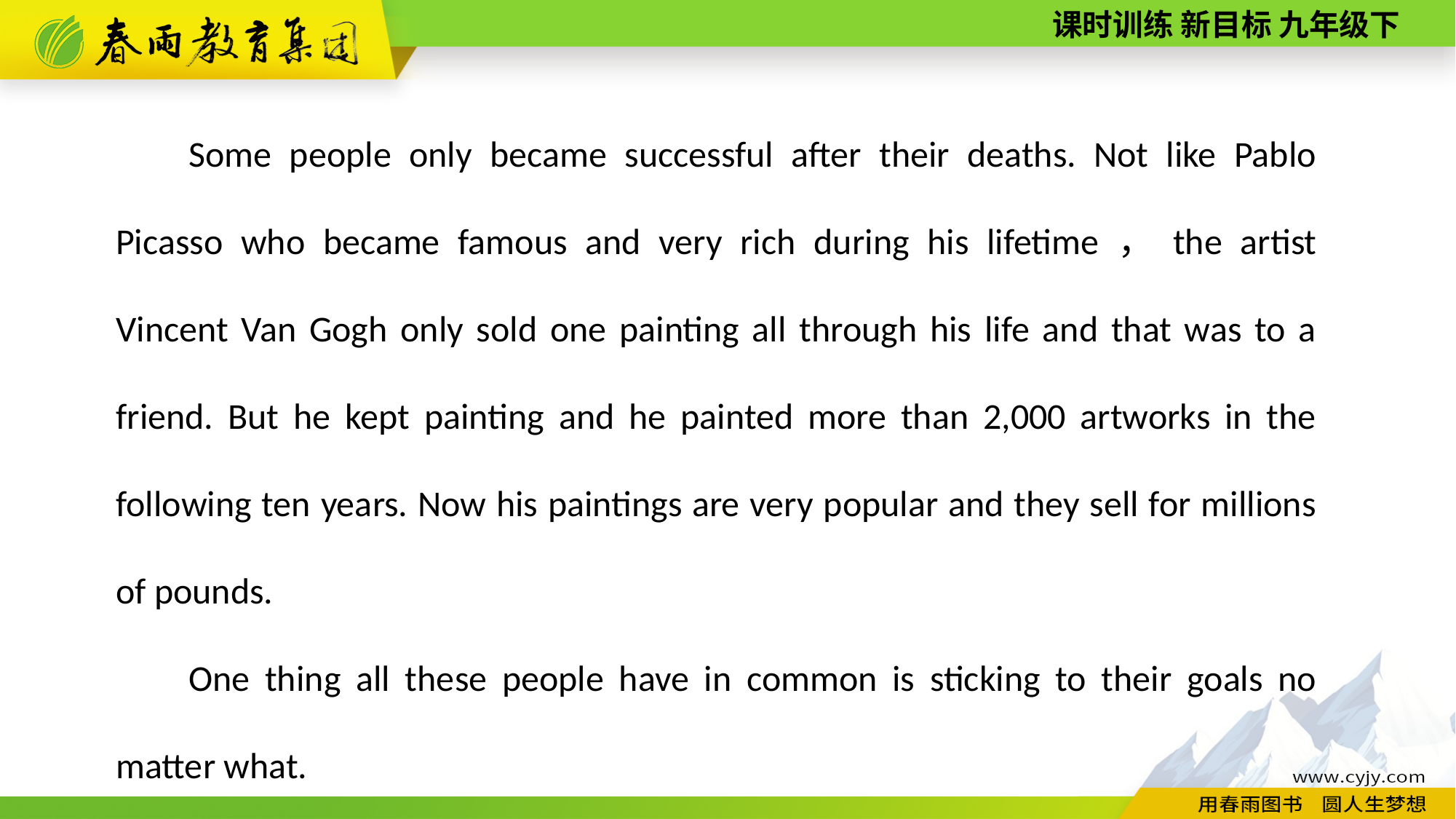

Some people only became successful after their deaths. Not like Pablo Picasso who became famous and very rich during his lifetime，the artist Vincent Van Gogh only sold one painting all through his life and that was to a friend. But he kept painting and he painted more than 2,000 artworks in the following ten years. Now his paintings are very popular and they sell for millions of pounds.
One thing all these people have in common is sticking to their goals no matter what.